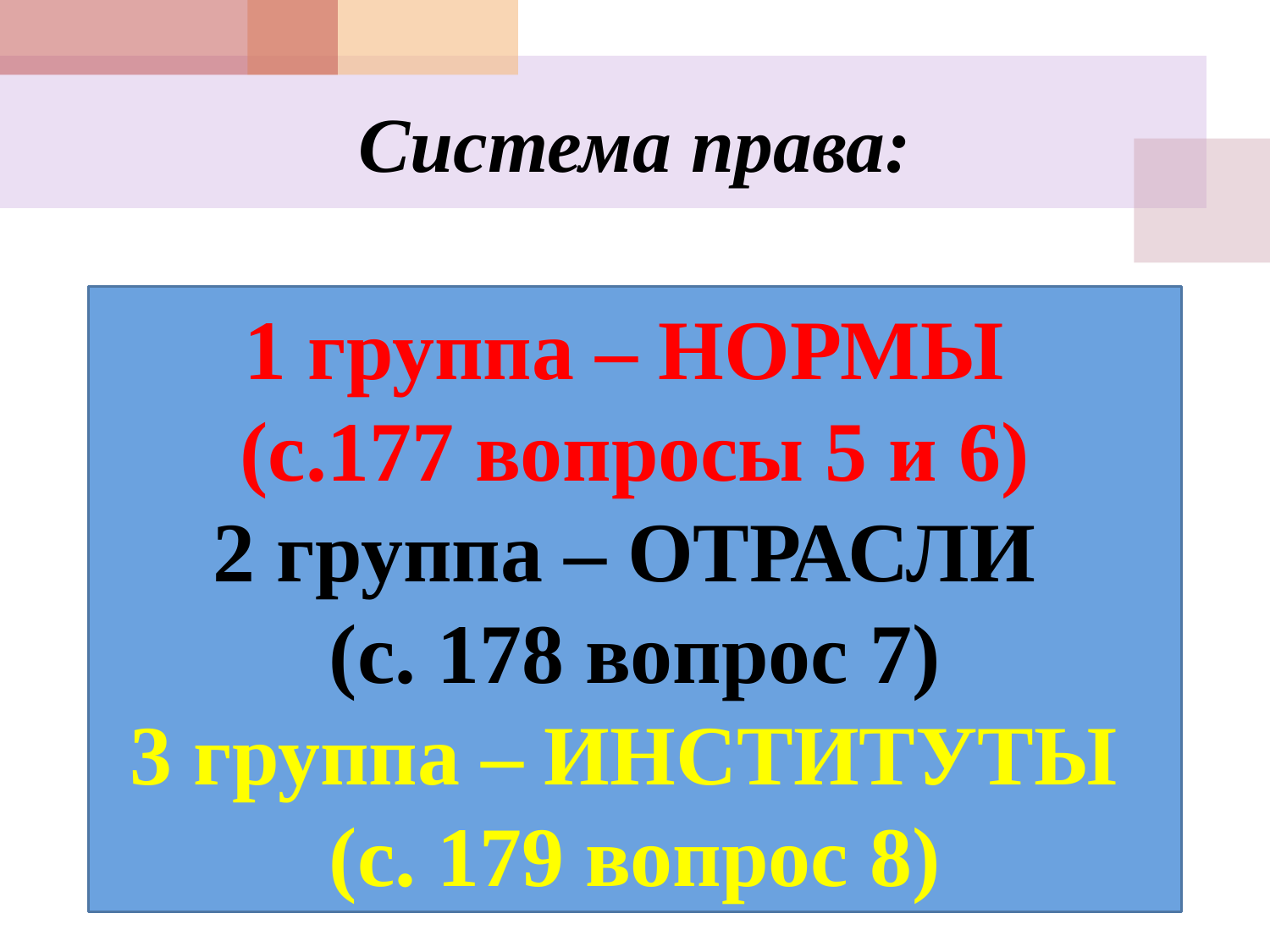

# Система права:
1 группа – НОРМЫ
(с.177 вопросы 5 и 6)
2 группа – ОТРАСЛИ
(с. 178 вопрос 7)
3 группа – ИНСТИТУТЫ
(с. 179 вопрос 8)